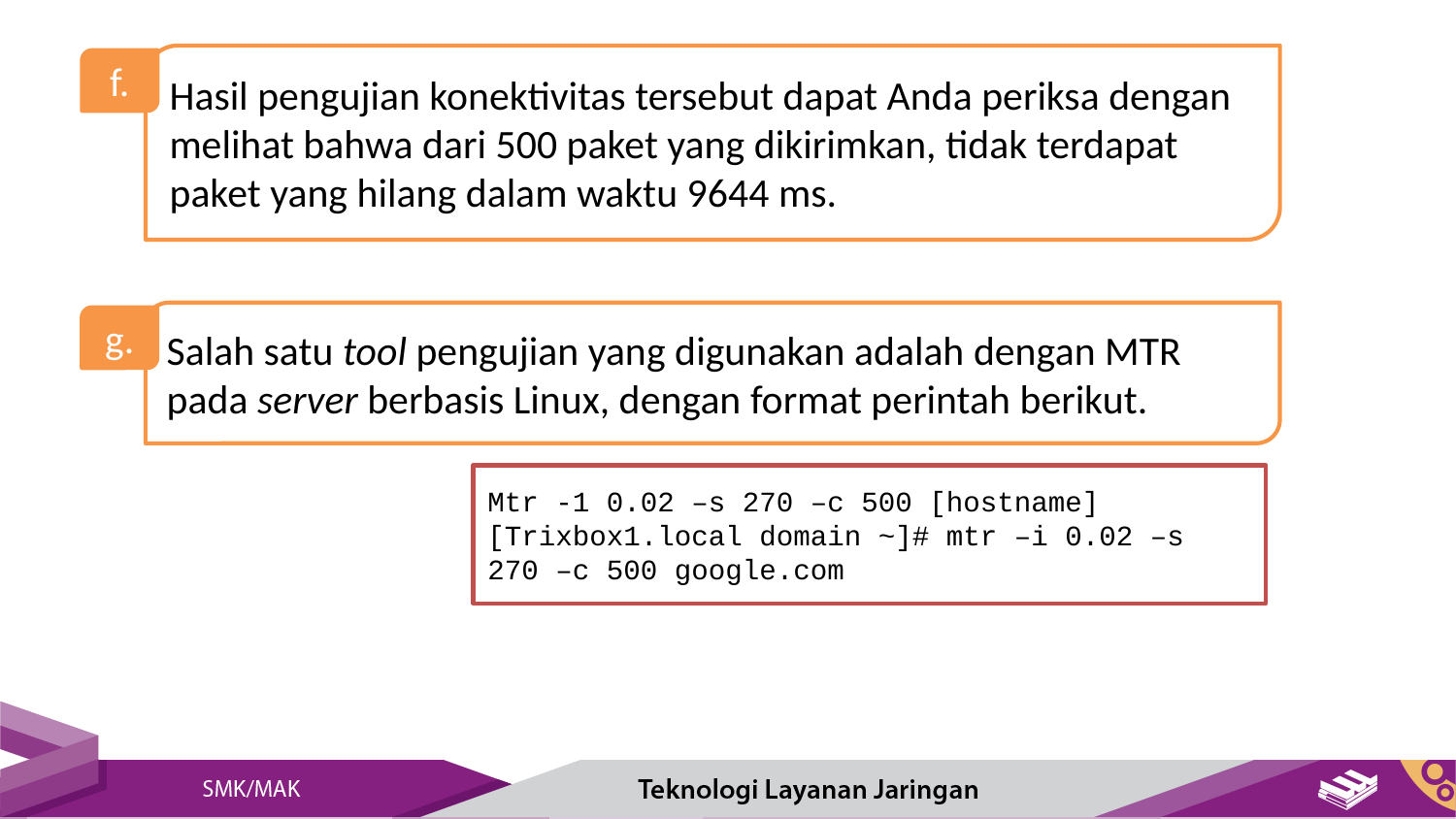

Hasil pengujian konektivitas tersebut dapat Anda periksa dengan melihat bahwa dari 500 paket yang dikirimkan, tidak terdapat paket yang hilang dalam waktu 9644 ms.
f.
Salah satu tool pengujian yang digunakan adalah dengan MTR pada server berbasis Linux, dengan format perintah berikut.
g.
Mtr -1 0.02 –s 270 –c 500 [hostname]
[Trixbox1.local domain ~]# mtr –i 0.02 –s
270 –c 500 google.com